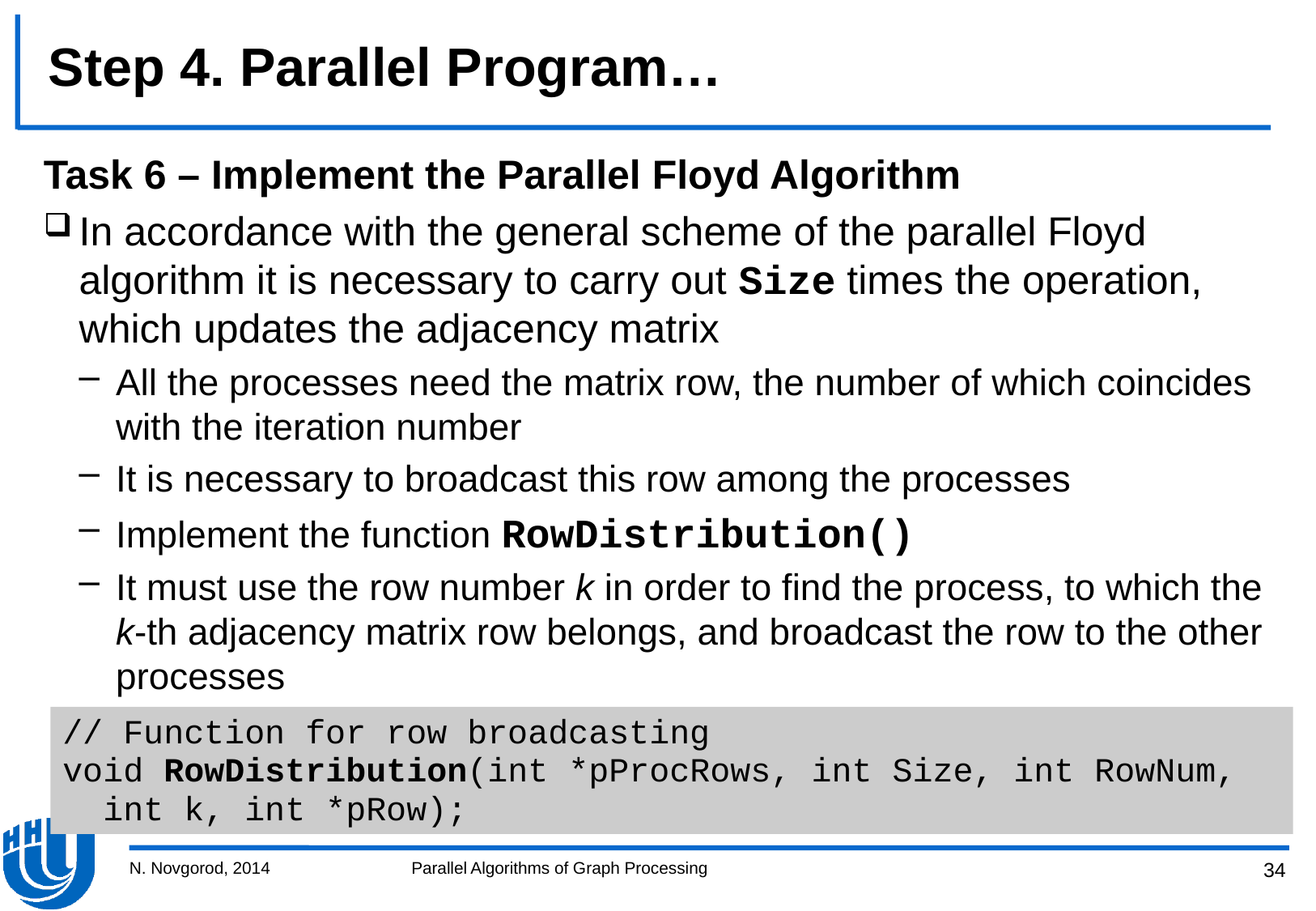

# Step 4. Parallel Program…
Task 6 – Implement the Parallel Floyd Algorithm
In accordance with the general scheme of the parallel Floyd algorithm it is necessary to carry out Size times the operation, which updates the adjacency matrix
All the processes need the matrix row, the number of which coincides with the iteration number
It is necessary to broadcast this row among the processes
Implement the function RowDistribution()
It must use the row number k in order to find the process, to which the k-th adjacency matrix row belongs, and broadcast the row to the other processes
// Function for row broadcasting
void RowDistribution(int *pProcRows, int Size, int RowNum,
  int k, int *pRow);
N. Novgorod, 2014
Parallel Algorithms of Graph Processing
34